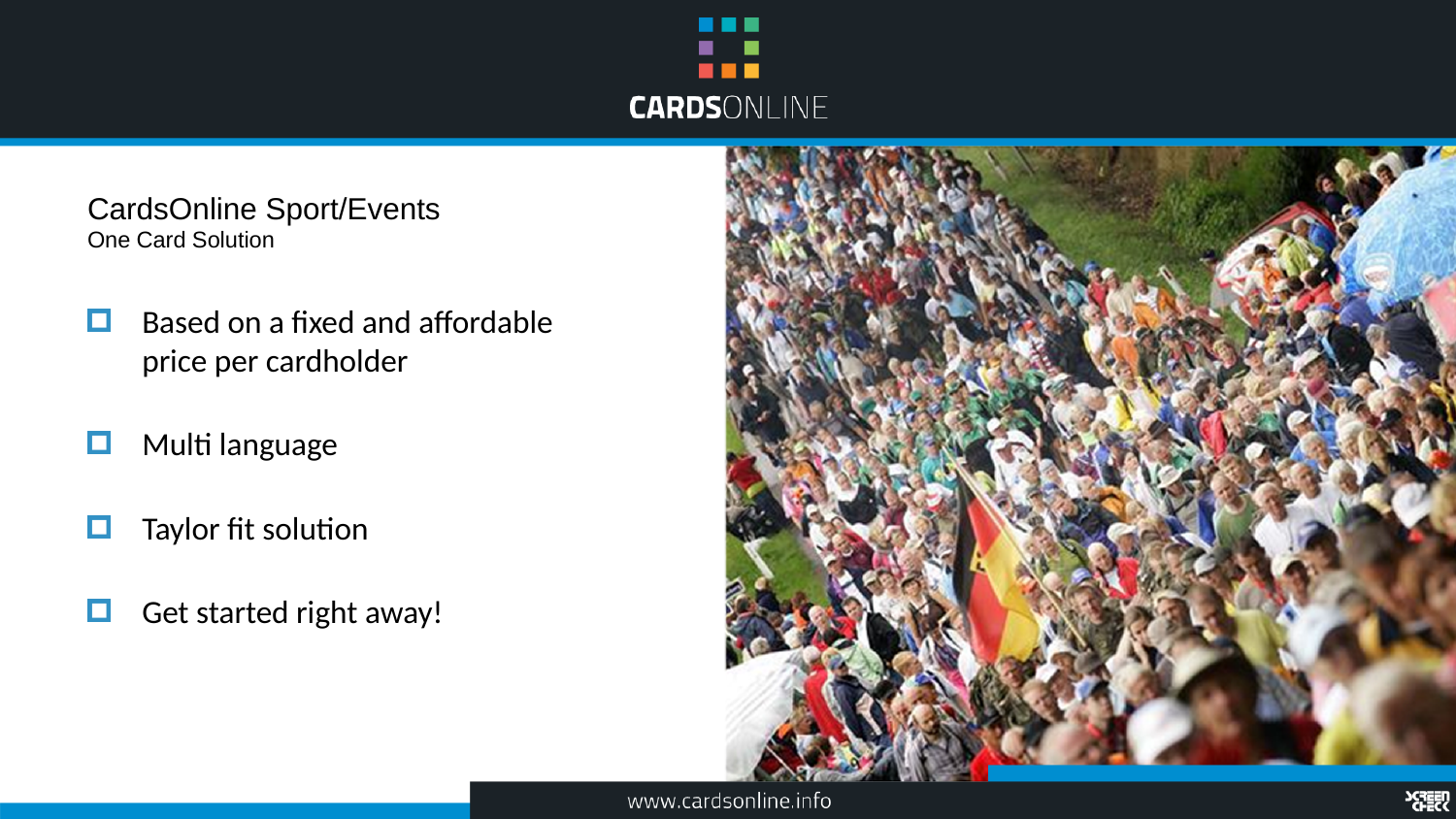

# CardsOnline Sport/Events One Card Solution
Based on a fixed and affordable price per cardholder
Multi language
Taylor fit solution
Get started right away!